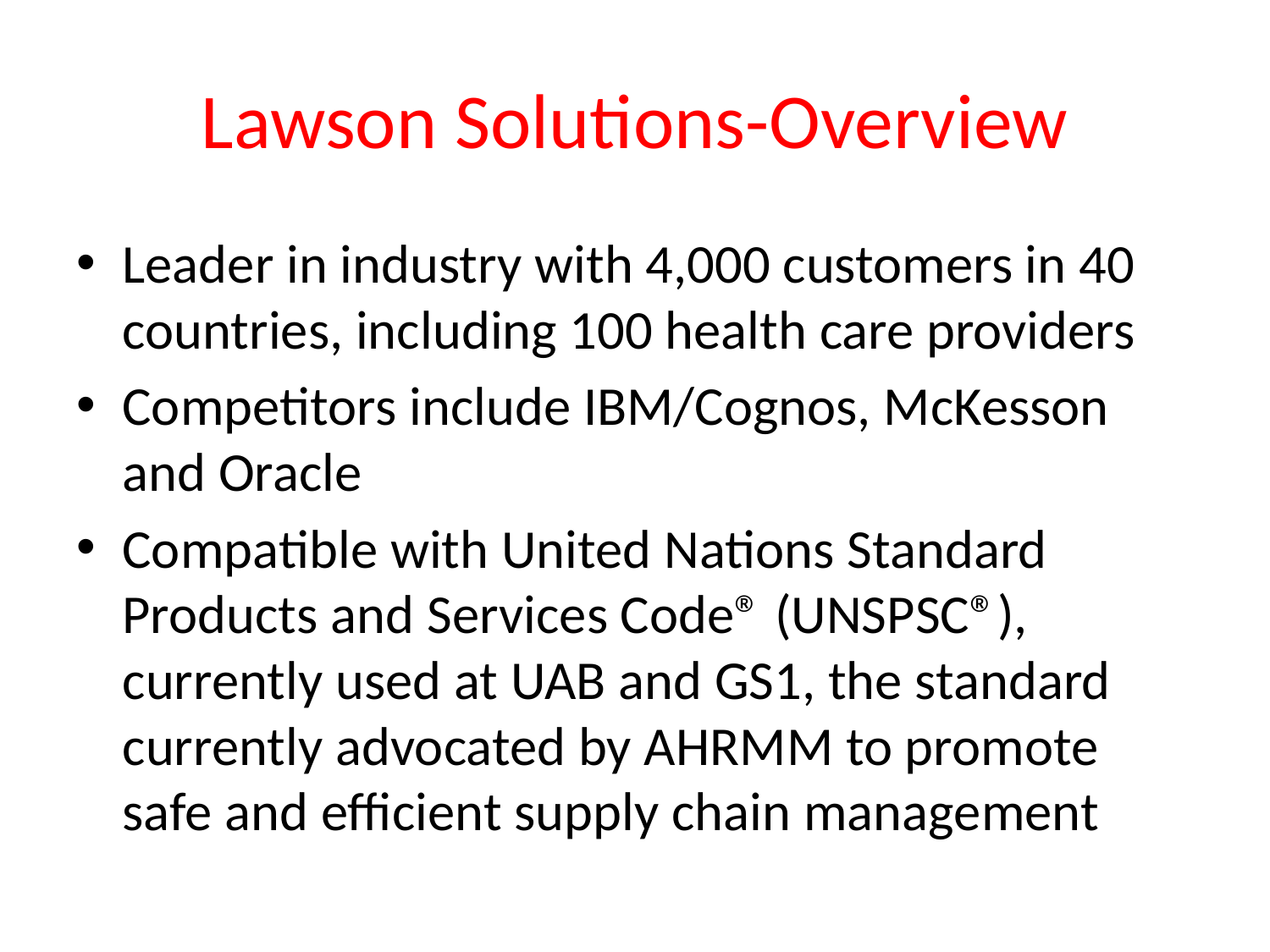

# Lawson Solutions-Overview
Leader in industry with 4,000 customers in 40 countries, including 100 health care providers
Competitors include IBM/Cognos, McKesson and Oracle
Compatible with United Nations Standard Products and Services Code® (UNSPSC®), currently used at UAB and GS1, the standard currently advocated by AHRMM to promote safe and efficient supply chain management